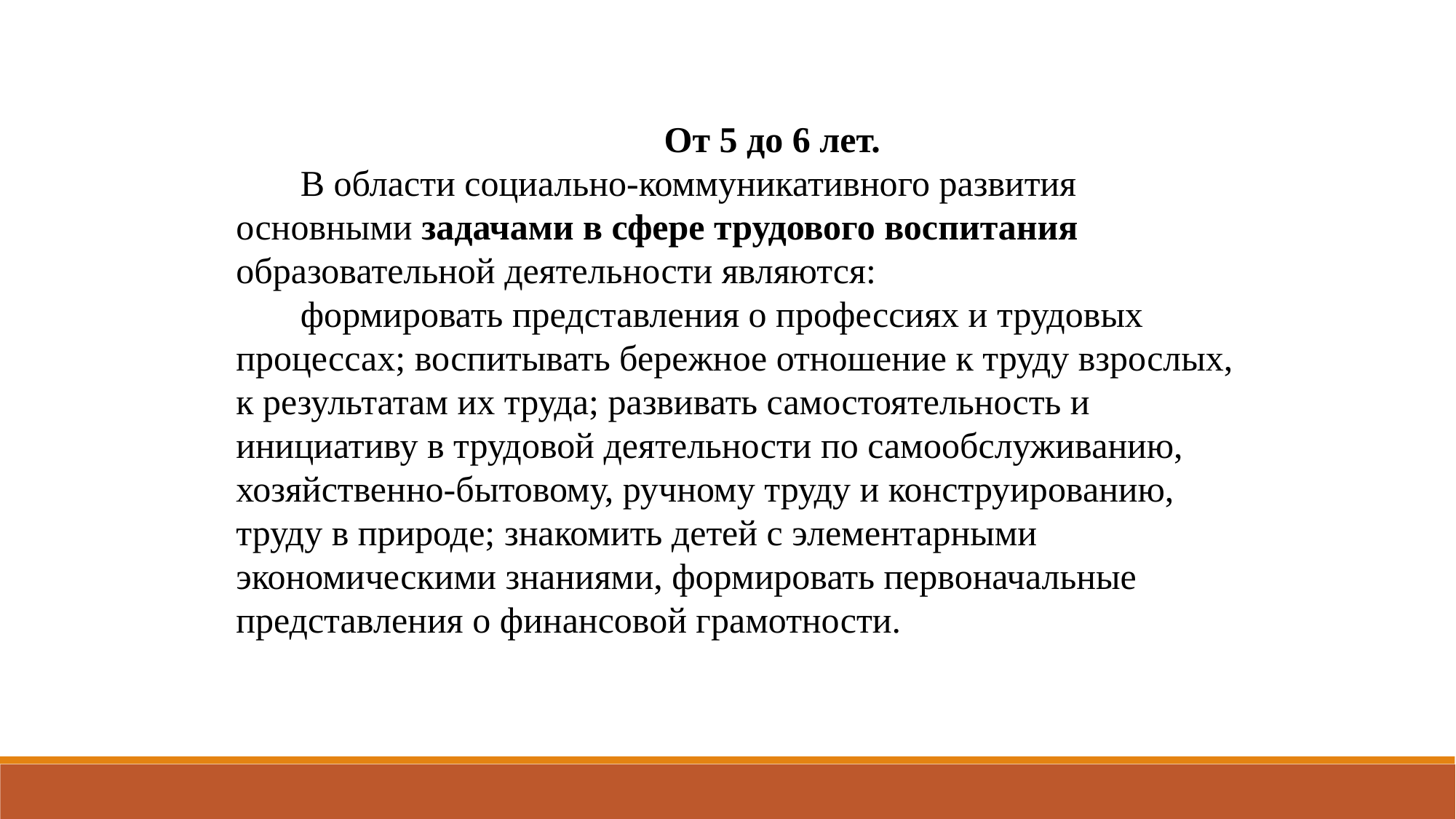

От 5 до 6 лет.
В области социально-коммуникативного развития основными задачами в сфере трудового воспитания образовательной деятельности являются:
формировать представления о профессиях и трудовых процессах; воспитывать бережное отношение к труду взрослых, к результатам их труда; развивать самостоятельность и инициативу в трудовой деятельности по самообслуживанию, хозяйственно-бытовому, ручному труду и конструированию, труду в природе; знакомить детей с элементарными экономическими знаниями, формировать первоначальные представления о финансовой грамотности.